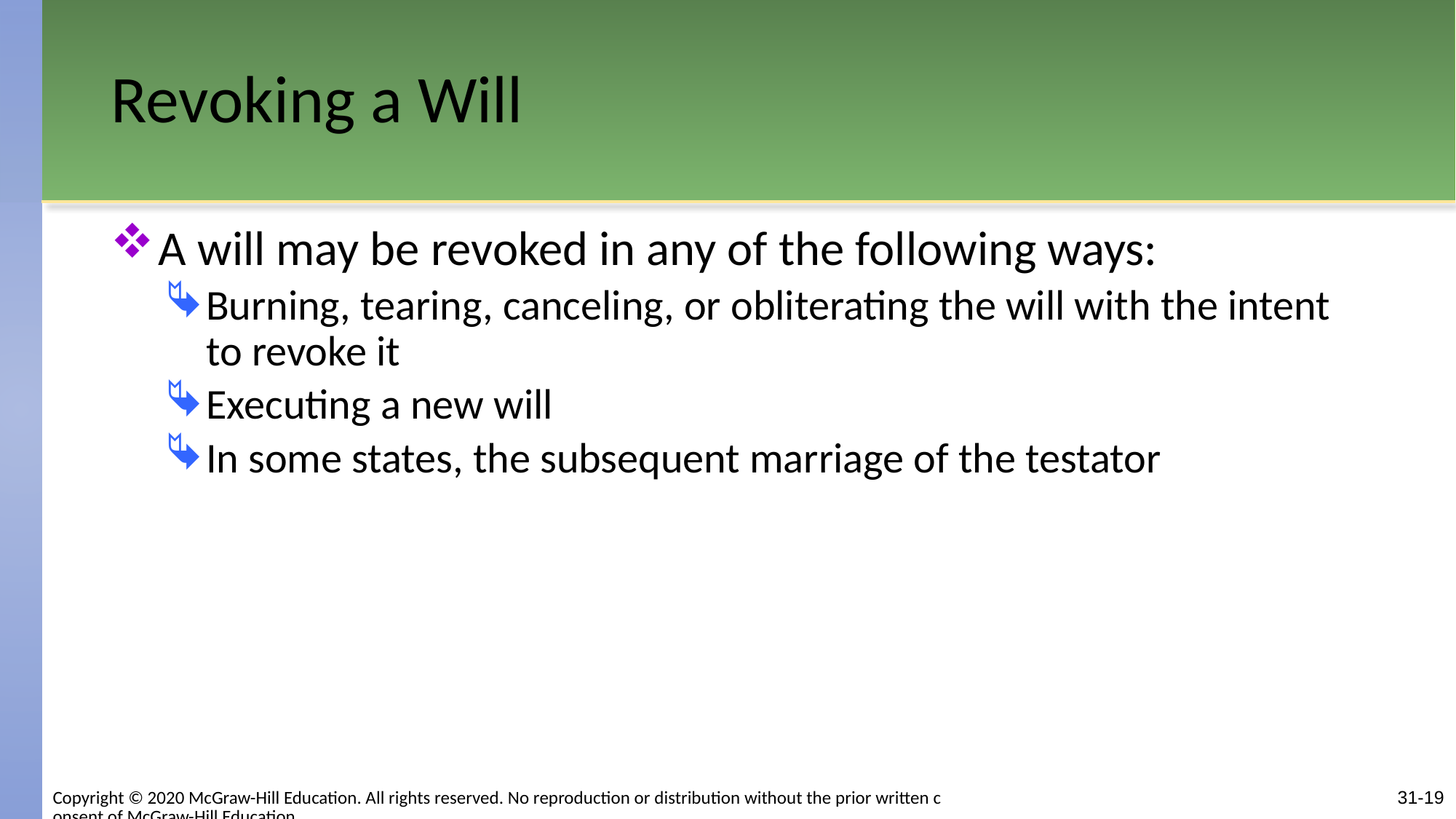

# Revoking a Will
A will may be revoked in any of the following ways:
Burning, tearing, canceling, or obliterating the will with the intent to revoke it
Executing a new will
In some states, the subsequent marriage of the testator

31-19
Copyright © 2020 McGraw-Hill Education. All rights reserved. No reproduction or distribution without the prior written consent of McGraw-Hill Education.